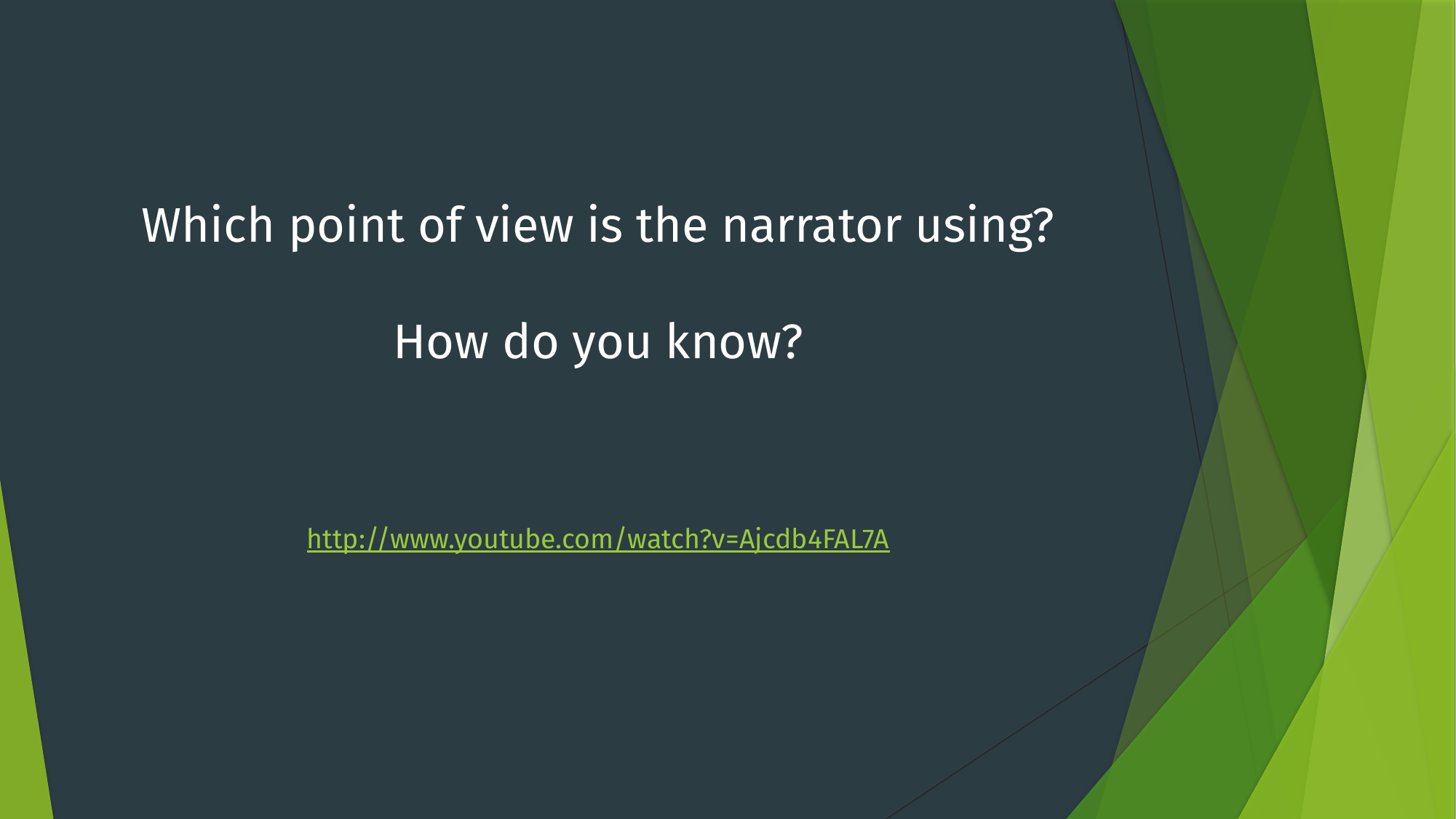

Which point of view is the narrator using?

How do you know?
http://www.youtube.com/watch?v=Ajcdb4FAL7A